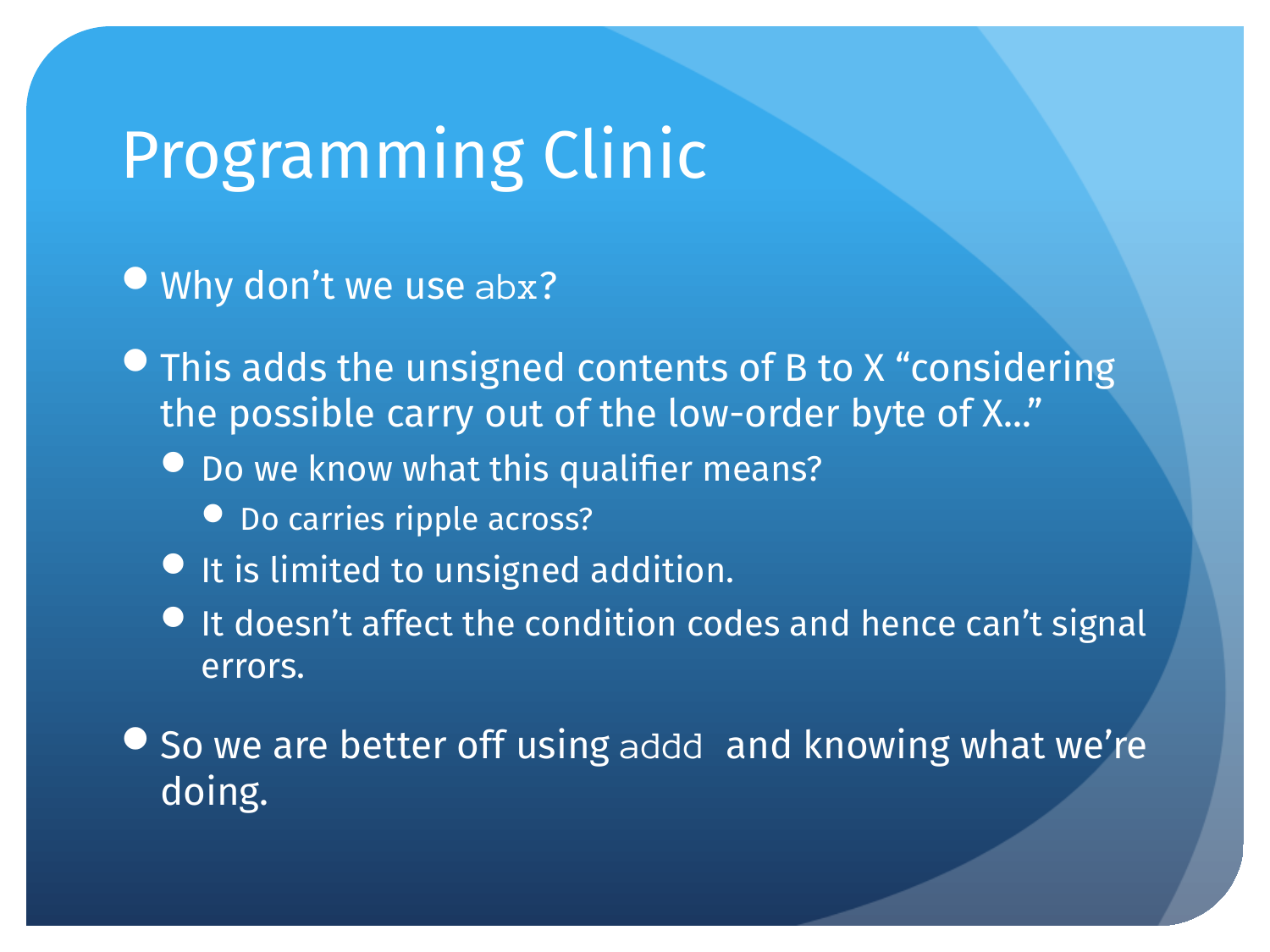

# Programming Clinic
Why don’t we use abx?
This adds the unsigned contents of B to X “considering the possible carry out of the low-order byte of X...”
Do we know what this qualifier means?
Do carries ripple across?
It is limited to unsigned addition.
It doesn’t affect the condition codes and hence can’t signal errors.
So we are better off using addd and knowing what we’re doing.